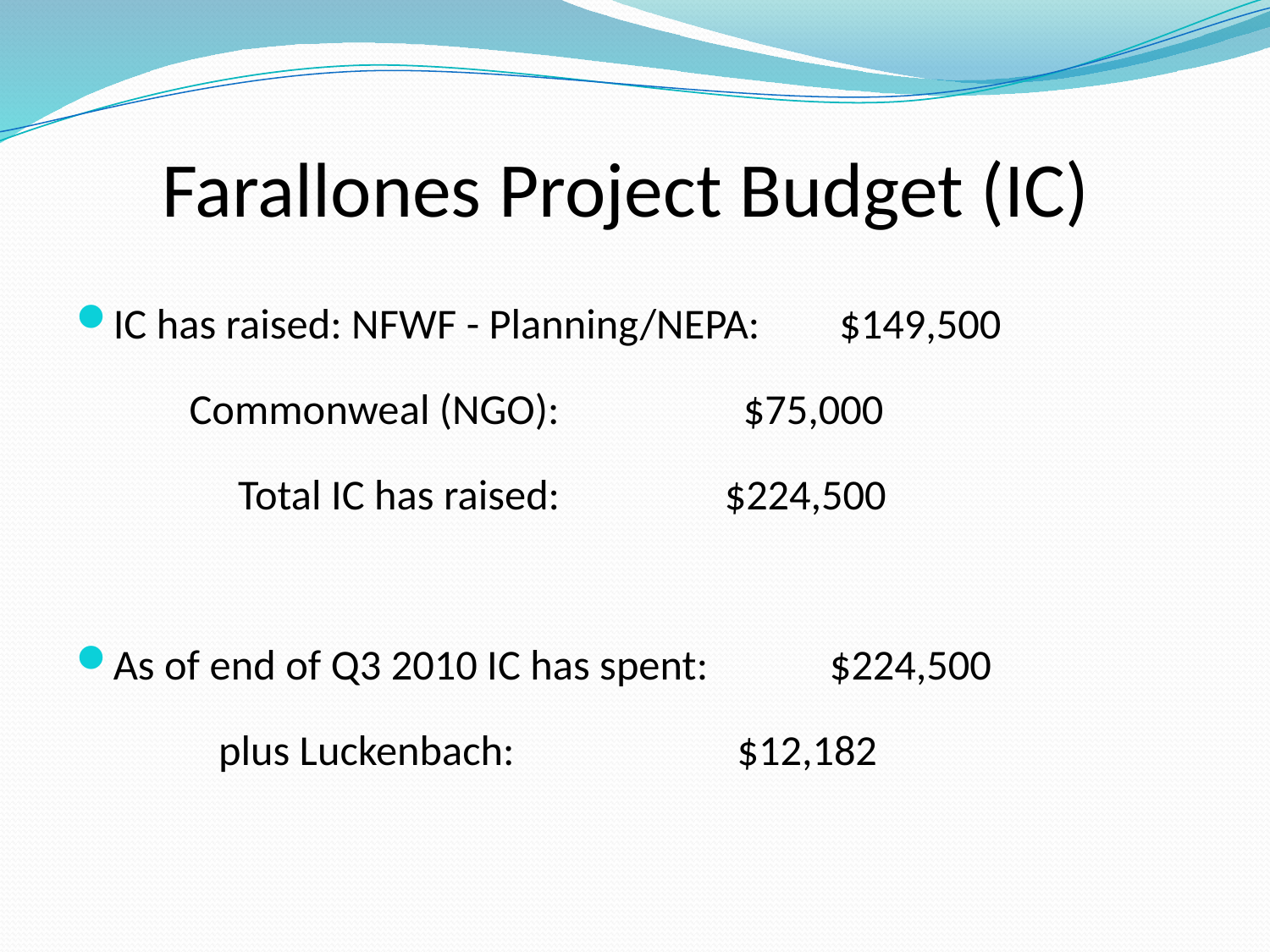

# Farallones Project Budget (IC)
IC has raised: NFWF - Planning/NEPA:    	  $149,500
			        Commonweal (NGO):                   $75,000
			             Total IC has raised:                 $224,500

As of end of Q3 2010 IC has spent:		 $224,500
			           plus Luckenbach:                       $12,182